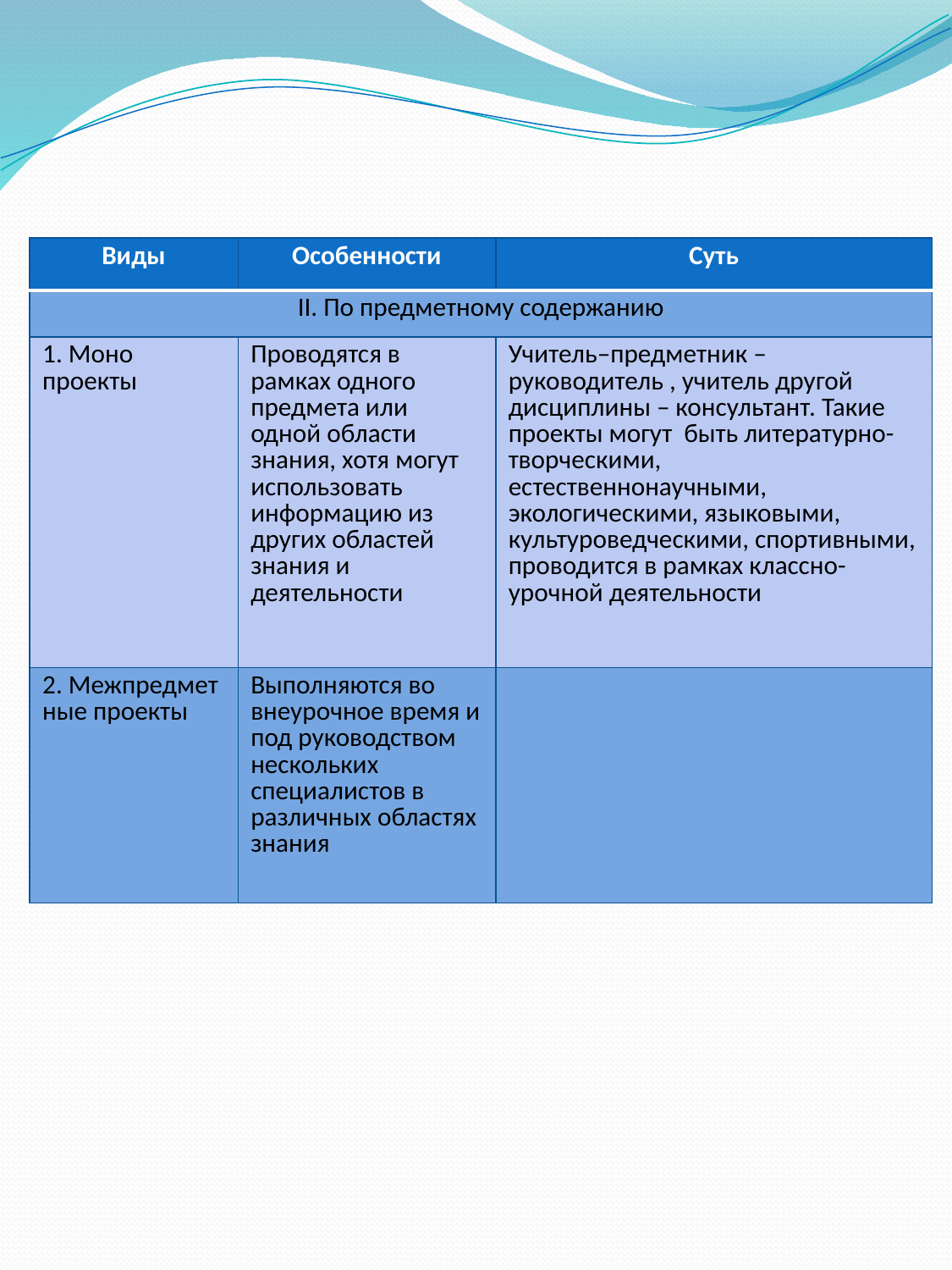

| Виды | Особенности | Суть |
| --- | --- | --- |
| II. По предметному содержанию |  |  |
| 1. Моно проекты | Проводятся в рамках одного предмета или одной области знания, хотя могут использовать информацию из других областей знания и деятельности | Учитель–предметник – руководитель , учитель другой дисциплины – консультант. Такие проекты могут быть литературно-творческими, естественнонаучными, экологическими, языковыми, культуроведческими, спортивными, проводится в рамках классно-урочной деятельности |
| 2. Межпредмет ные проекты | Выполняются во внеурочное время и под руководством нескольких специалистов в различных областях знания |  |